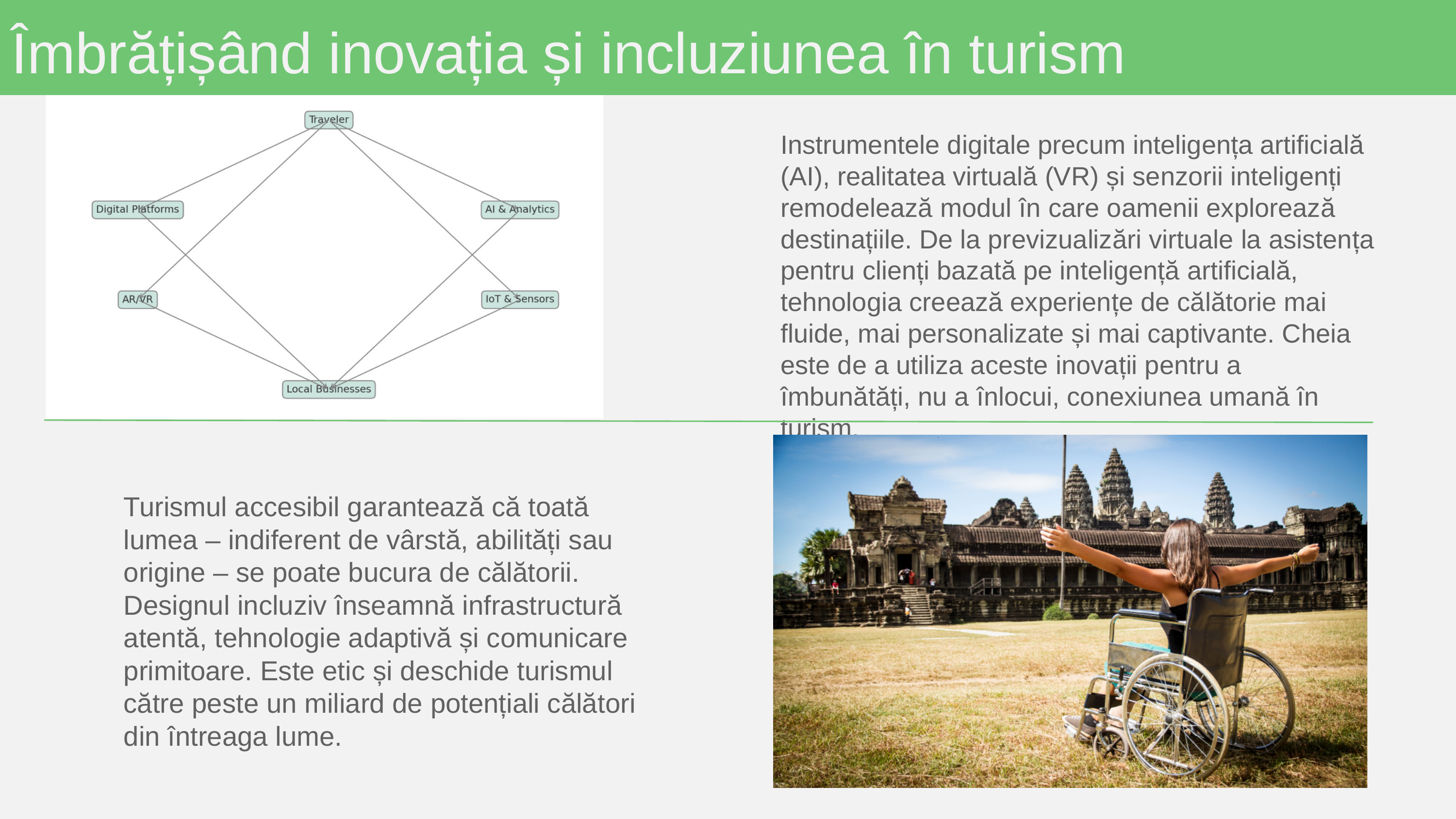

Îmbrățișând inovația și incluziunea în turism

Instrumentele digitale precum inteligența artificială (AI), realitatea virtuală (VR) și senzorii inteligenți remodelează modul în care oamenii explorează destinațiile. De la previzualizări virtuale la asistența pentru clienți bazată pe inteligență artificială, tehnologia creează experiențe de călătorie mai fluide, mai personalizate și mai captivante. Cheia este de a utiliza aceste inovații pentru a îmbunătăți, nu a înlocui, conexiunea umană în turism.

Turismul accesibil garantează că toată lumea – indiferent de vârstă, abilități sau origine – se poate bucura de călătorii. Designul incluziv înseamnă infrastructură atentă, tehnologie adaptivă și comunicare primitoare. Este etic și deschide turismul către peste un miliard de potențiali călători din întreaga lume.